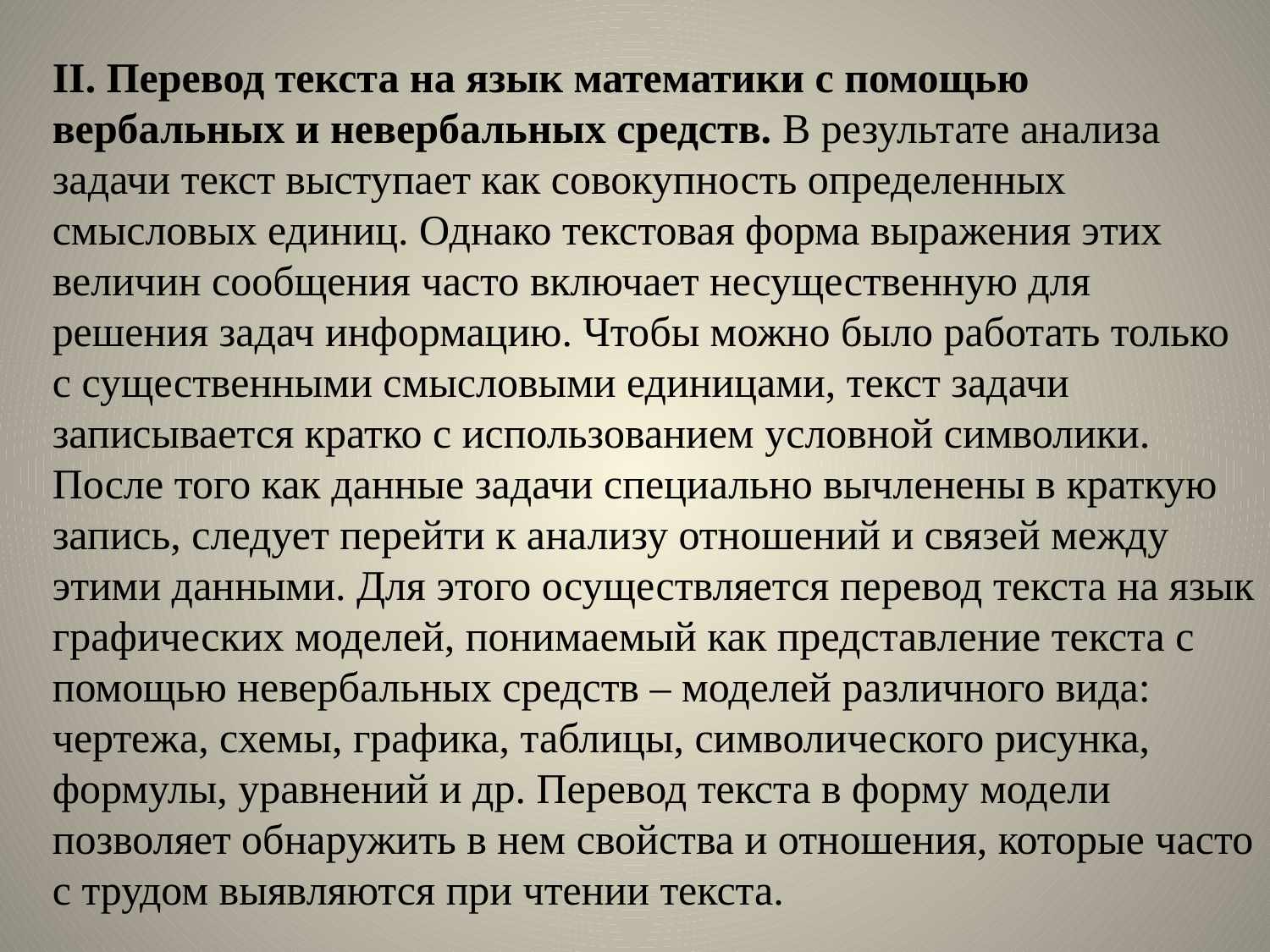

II. Перевод текста на язык математики с помощью вербальных и невербальных средств. В результате анализа задачи текст выступает как совокупность определенных смысловых единиц. Однако текстовая форма выражения этих величин сообщения часто включает несущественную для решения задач информацию. Чтобы можно было работать только с существенными смысловыми единицами, текст задачи записывается кратко с использованием условной символики. После того как данные задачи специально вычленены в краткую запись, следует перейти к анализу отношений и связей между этими данными. Для этого осуществляется перевод текста на язык графических моделей, понимаемый как представление текста с помощью невербальных средств – моделей различного вида: чертежа, схемы, графика, таблицы, символического рисунка, формулы, уравнений и др. Перевод текста в форму модели позволяет обнаружить в нем свойства и отношения, которые часто с трудом выявляются при чтении текста.